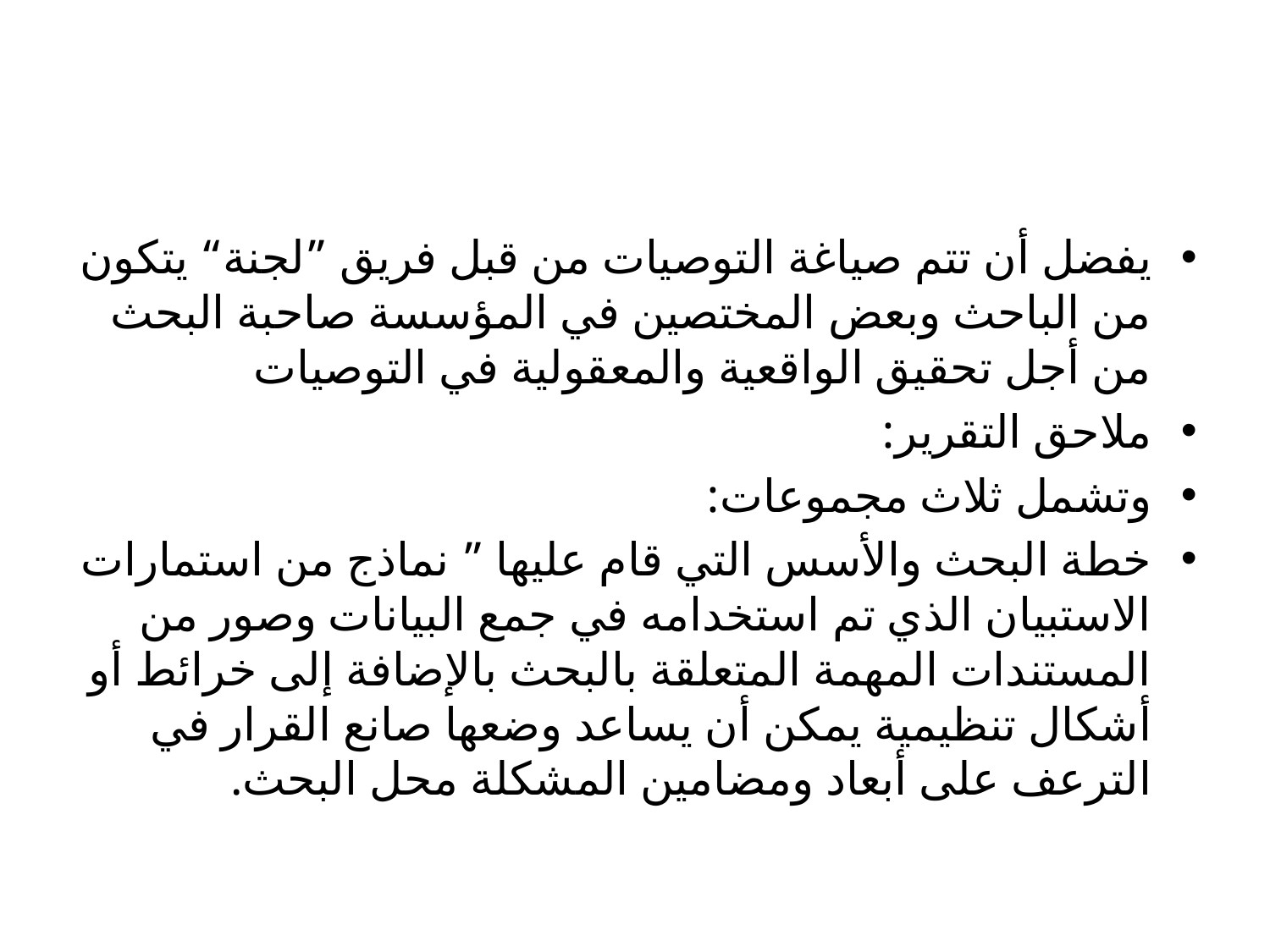

#
يفضل أن تتم صياغة التوصيات من قبل فريق ”لجنة“ يتكون من الباحث وبعض المختصين في المؤسسة صاحبة البحث من أجل تحقيق الواقعية والمعقولية في التوصيات
ملاحق التقرير:
وتشمل ثلاث مجموعات:
خطة البحث والأسس التي قام عليها ” نماذج من استمارات الاستبيان الذي تم استخدامه في جمع البيانات وصور من المستندات المهمة المتعلقة بالبحث بالإضافة إلى خرائط أو أشكال تنظيمية يمكن أن يساعد وضعها صانع القرار في الترعف على أبعاد ومضامين المشكلة محل البحث.